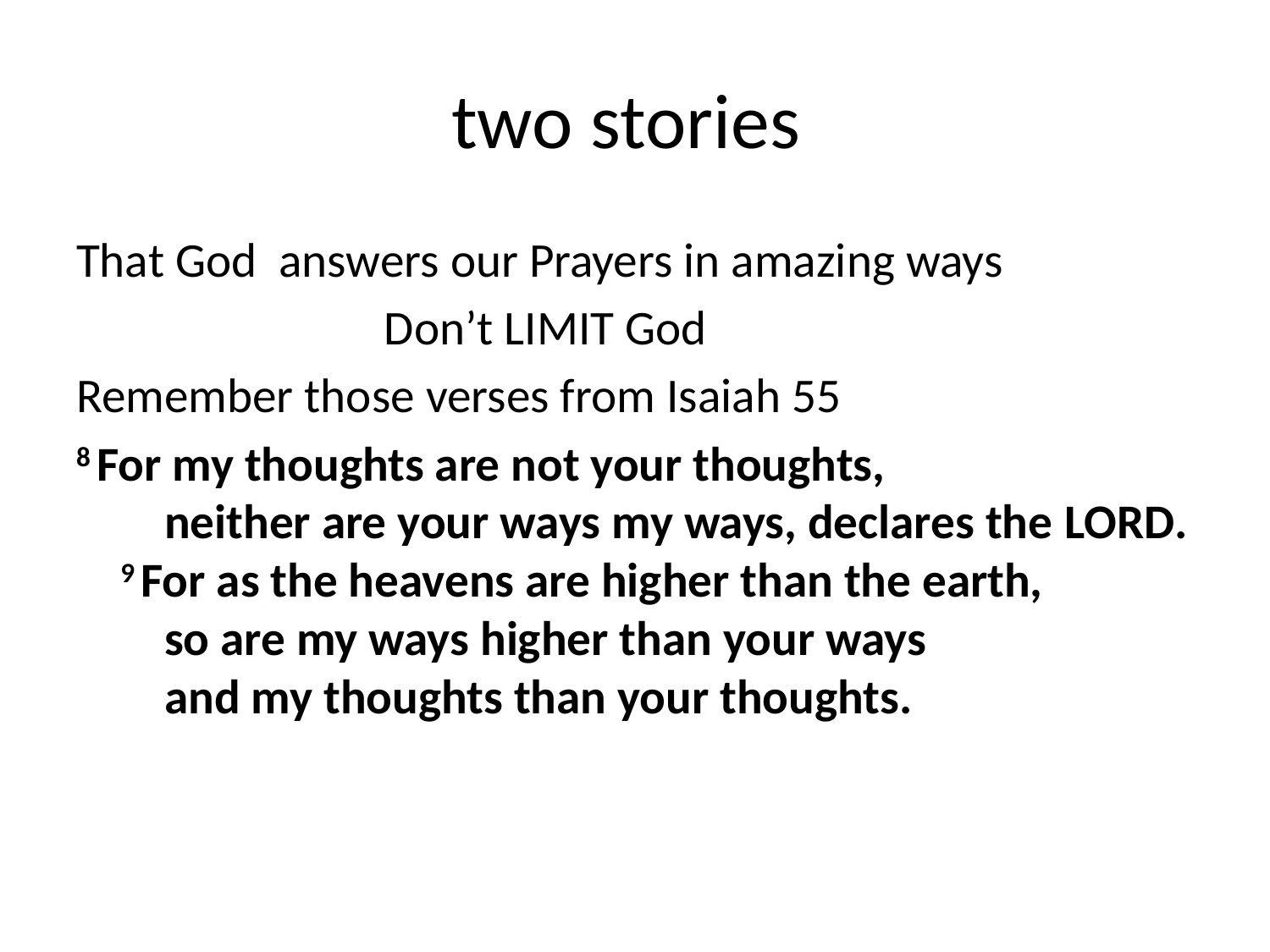

# two stories
That God  answers our Prayers in amazing ways
                            Don’t LIMIT God
Remember those verses from Isaiah 55
8 For my thoughts are not your thoughts,
    neither are your ways my ways, declares the Lord.
9 For as the heavens are higher than the earth,
    so are my ways higher than your ways
    and my thoughts than your thoughts.